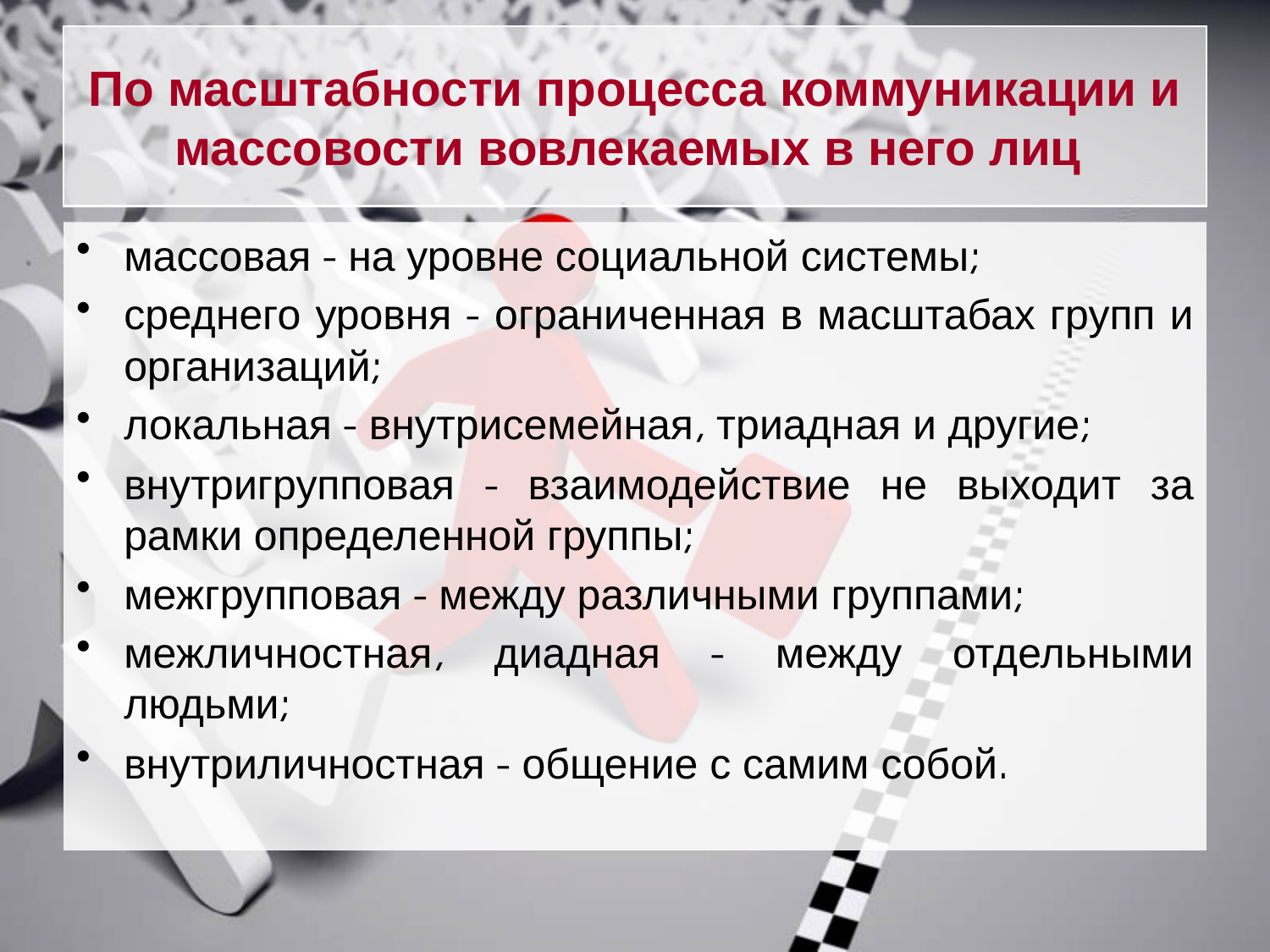

# По масштабности процесса коммуникации и массовости вовлекаемых в него лиц
массовая - на уровне социальной системы;
среднего уровня - ограниченная в масштабах групп и организаций;
локальная - внутрисемейная, триадная и другие;
внутригрупповая - взаимодействие не выходит за рамки определенной группы;
межгрупповая - между различными группами;
межличностная, диадная - между отдельными людьми;
внутриличностная - общение с самим собой.